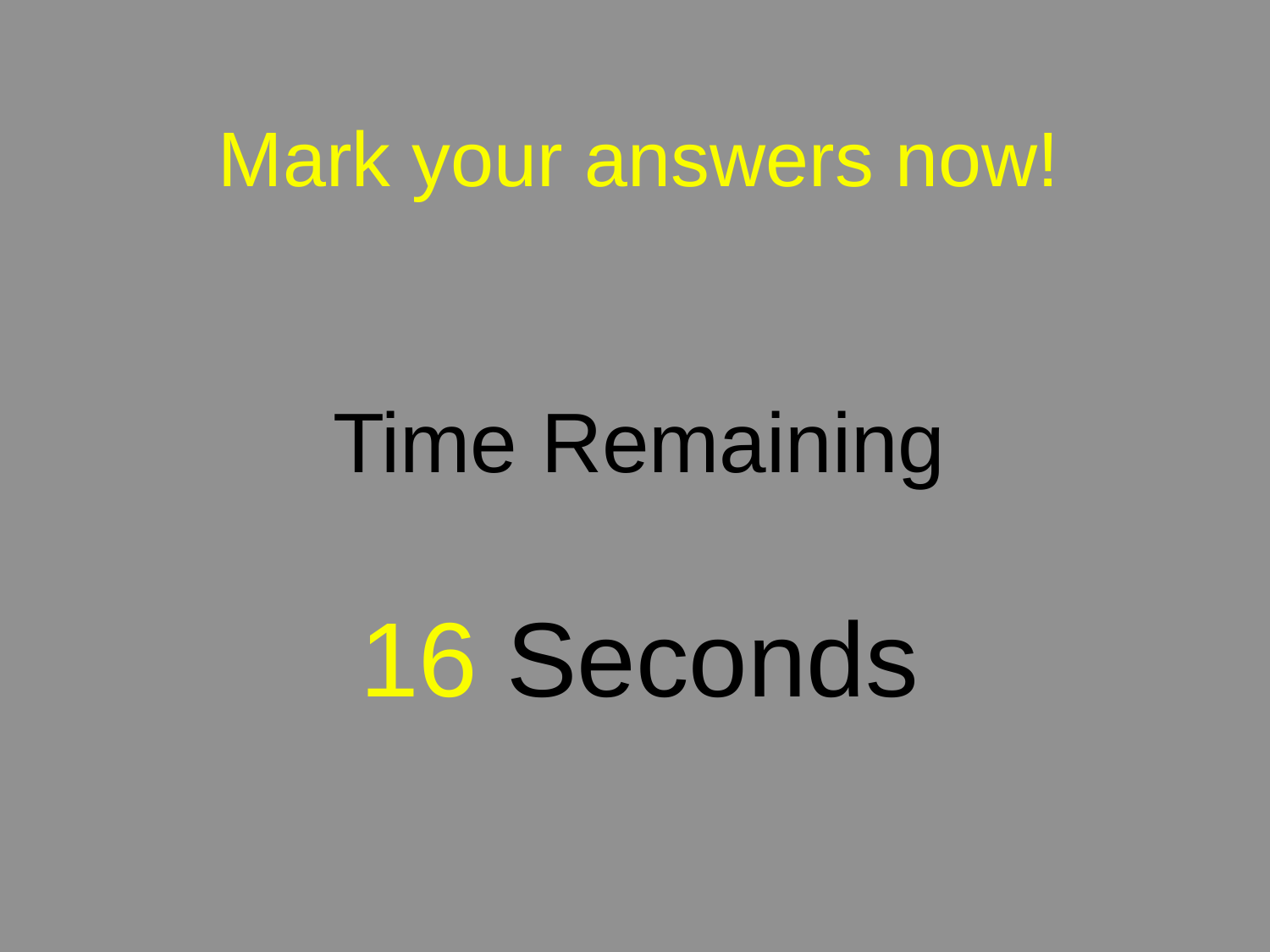

# Mark your answers now! Time Remaining 16 Seconds